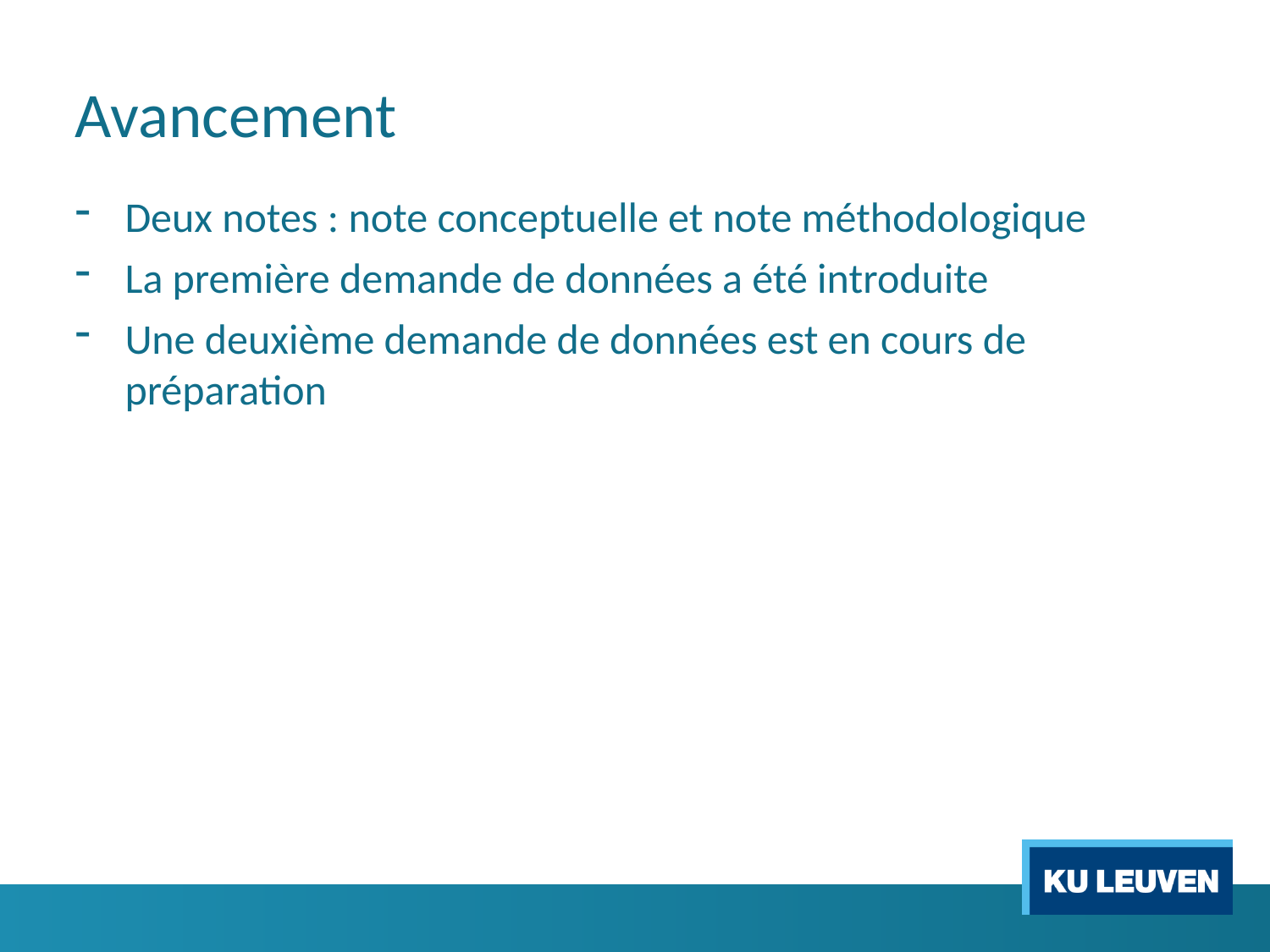

# Avancement
Deux notes : note conceptuelle et note méthodologique
La première demande de données a été introduite
Une deuxième demande de données est en cours de préparation